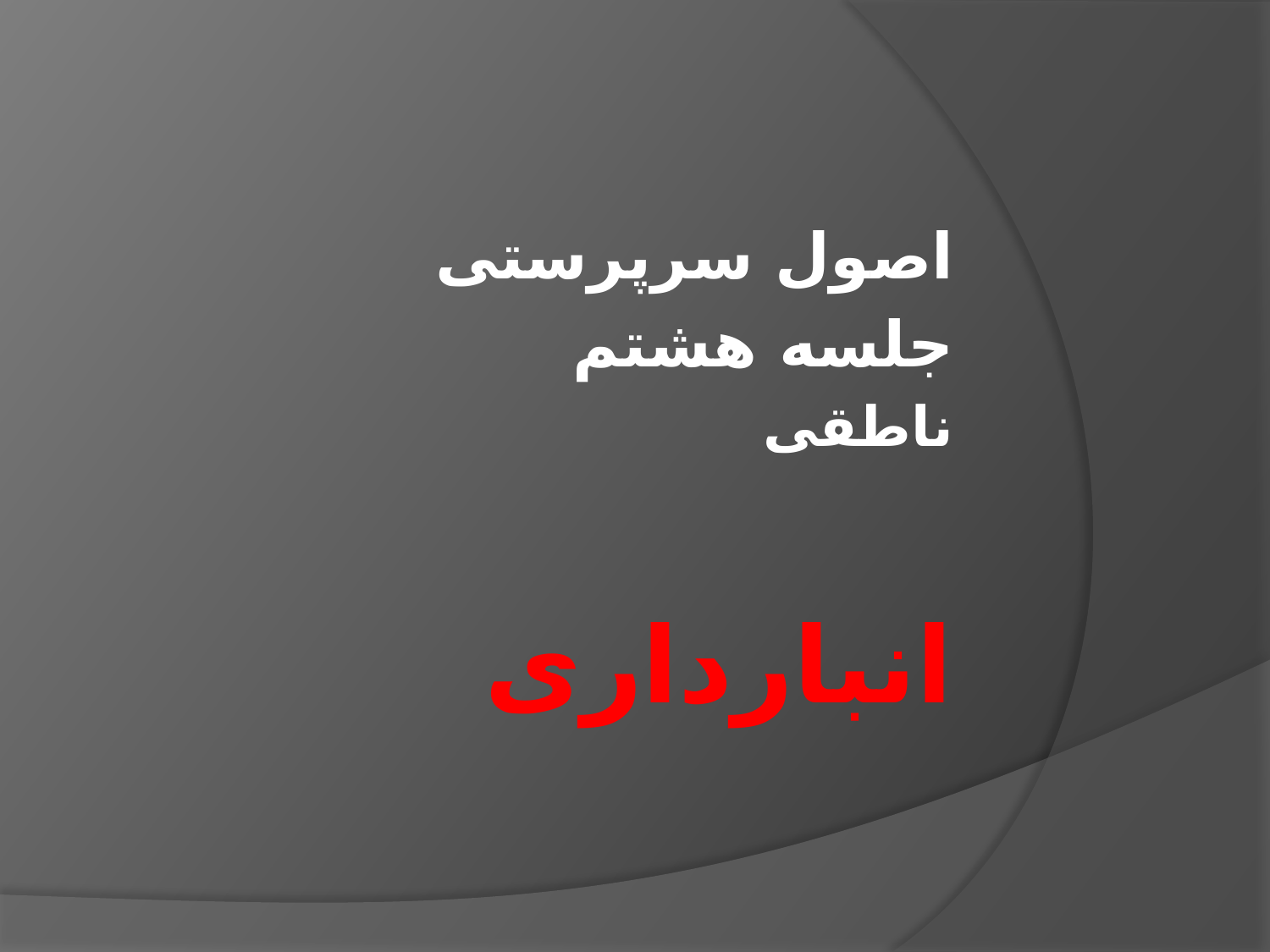

اصول سرپرستی
جلسه هشتم
ناطقی
# انبارداری